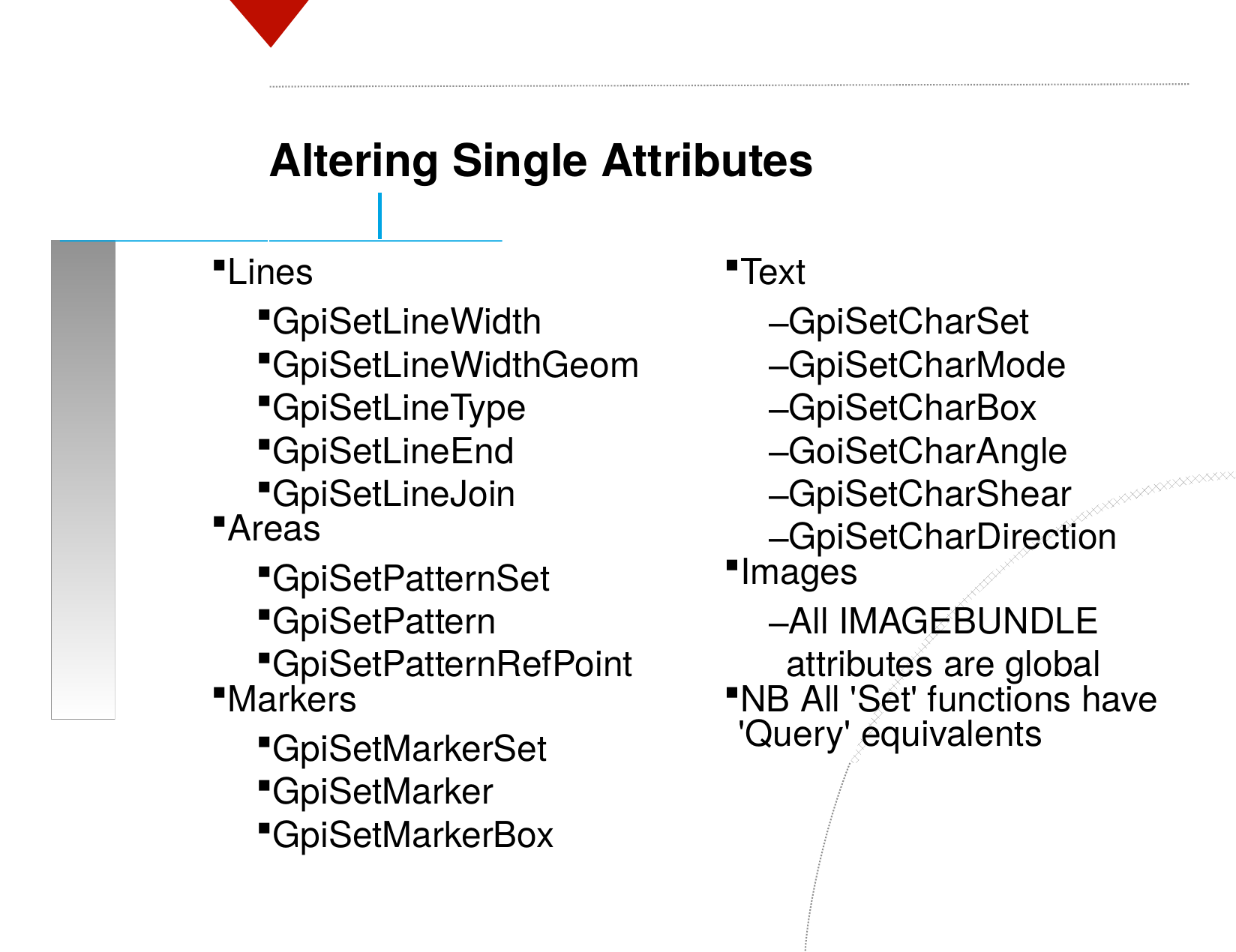

Altering Single Attributes
Lines
GpiSetLineWidth
GpiSetLineWidthGeom
GpiSetLineType
GpiSetLineEnd
GpiSetLineJoin
Areas
GpiSetPatternSet
GpiSetPattern
GpiSetPatternRefPoint
Markers
GpiSetMarkerSet
GpiSetMarker
GpiSetMarkerBox
Text
GpiSetCharSet
GpiSetCharMode
GpiSetCharBox
GoiSetCharAngle
GpiSetCharShear
GpiSetCharDirection
Images
All IMAGEBUNDLE attributes are global
NB All 'Set' functions have 'Query' equivalents